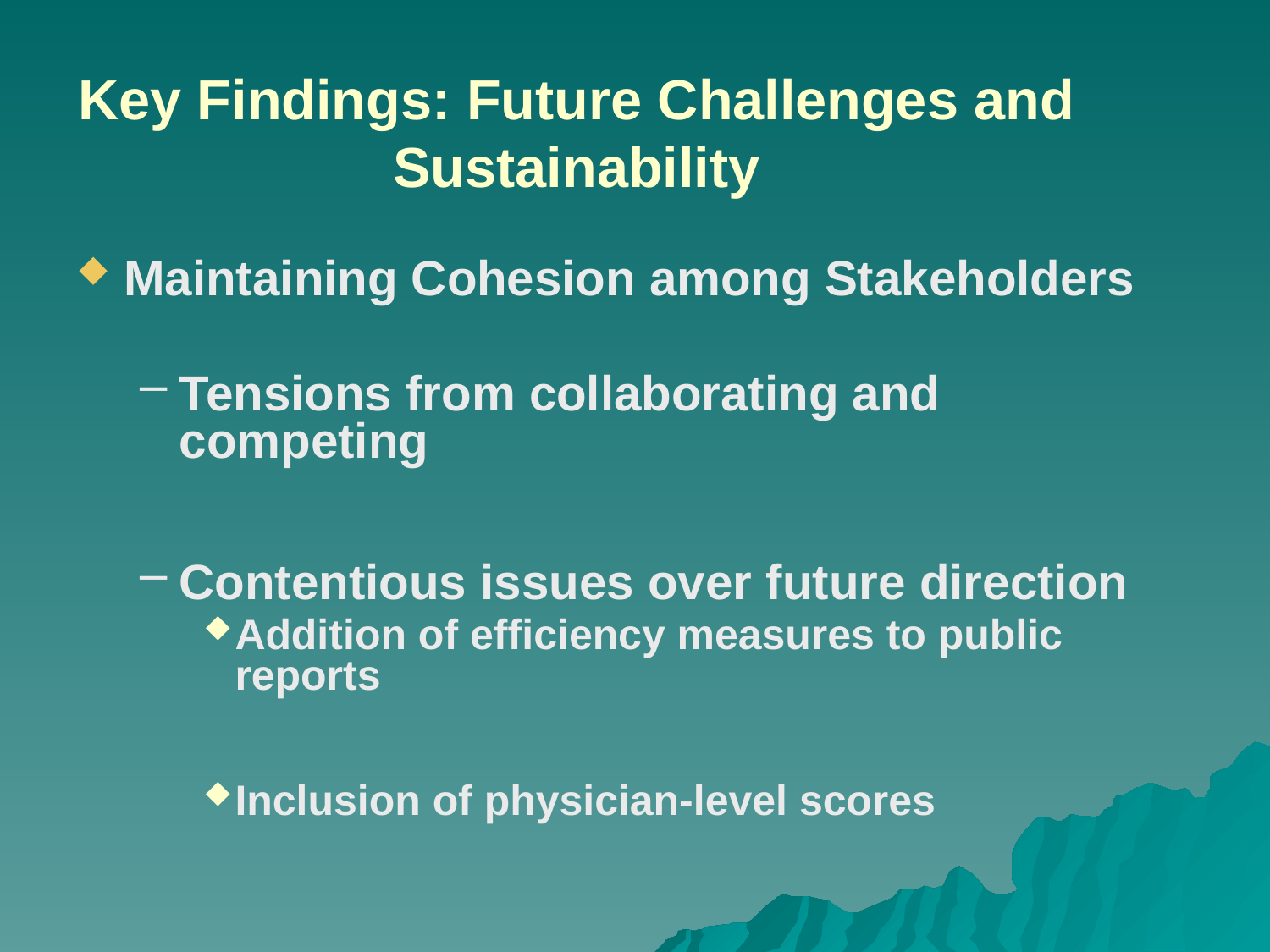

Key Findings: Future Challenges and Sustainability

Maintaining Cohesion among Stakeholders

Tensions from collaborating and competing

Contentious issues over future direction
Addition of efficiency measures to public reports

Inclusion of physician-level scores